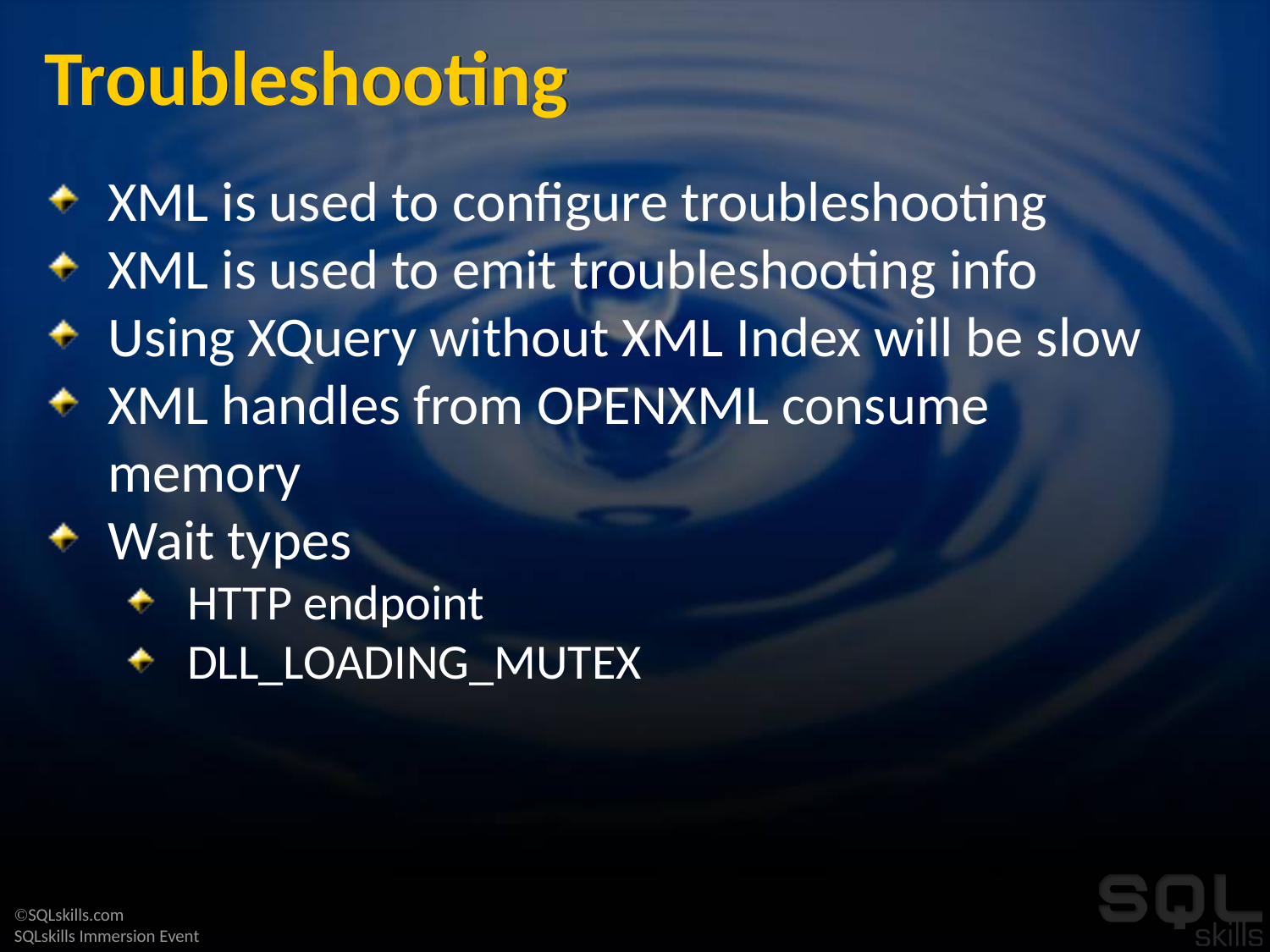

# Troubleshooting
XML is used to configure troubleshooting
XML is used to emit troubleshooting info
Using XQuery without XML Index will be slow
XML handles from OPENXML consume memory
Wait types
HTTP endpoint
DLL_LOADING_MUTEX